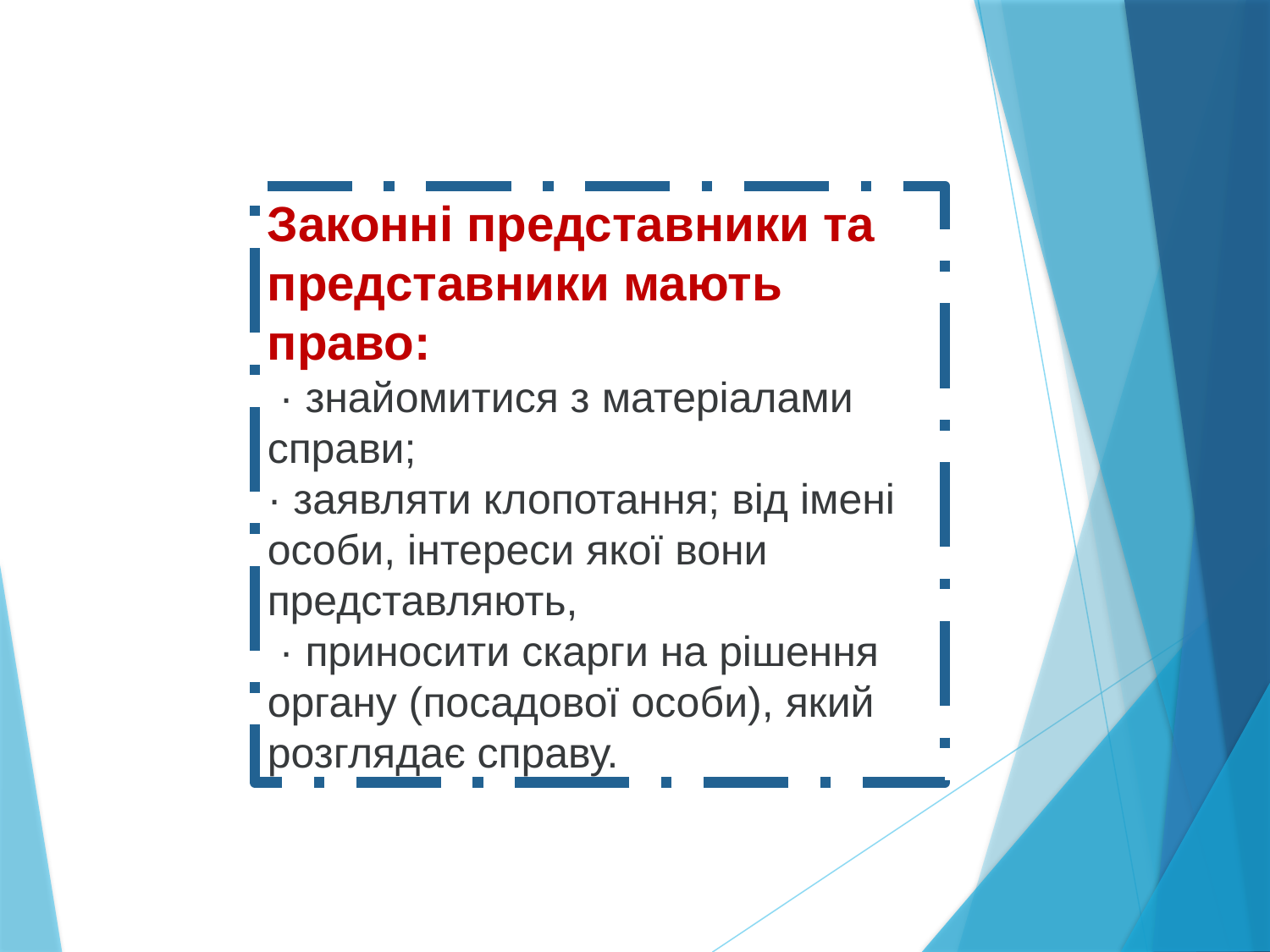

Законні представники та представники мають право:
 · знайомитися з матеріалами справи;
· заявляти клопотання; від імені особи, інтереси якої вони представляють,
 · приносити скарги на рішення органу (посадової особи), який розглядає справу.